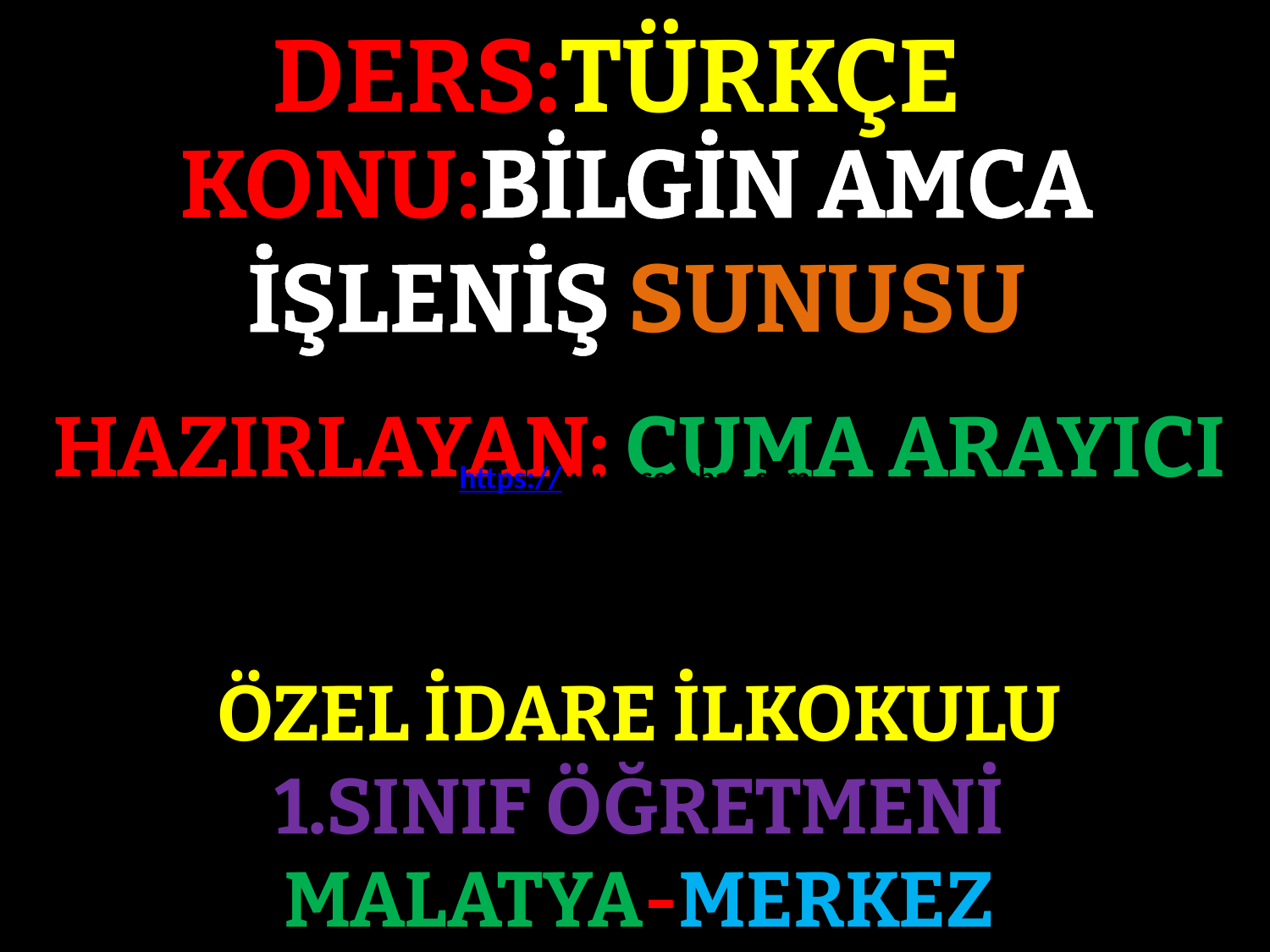

DERS:TÜRKÇE
KONU:BİLGİN AMCA İŞLENİŞ SUNUSU
#
HAZIRLAYAN: CUMA ARAYICI
https://www.sorubak.com
ÖZEL İDARE İLKOKULU
1.SINIF ÖĞRETMENİ
MALATYA-MERKEZ